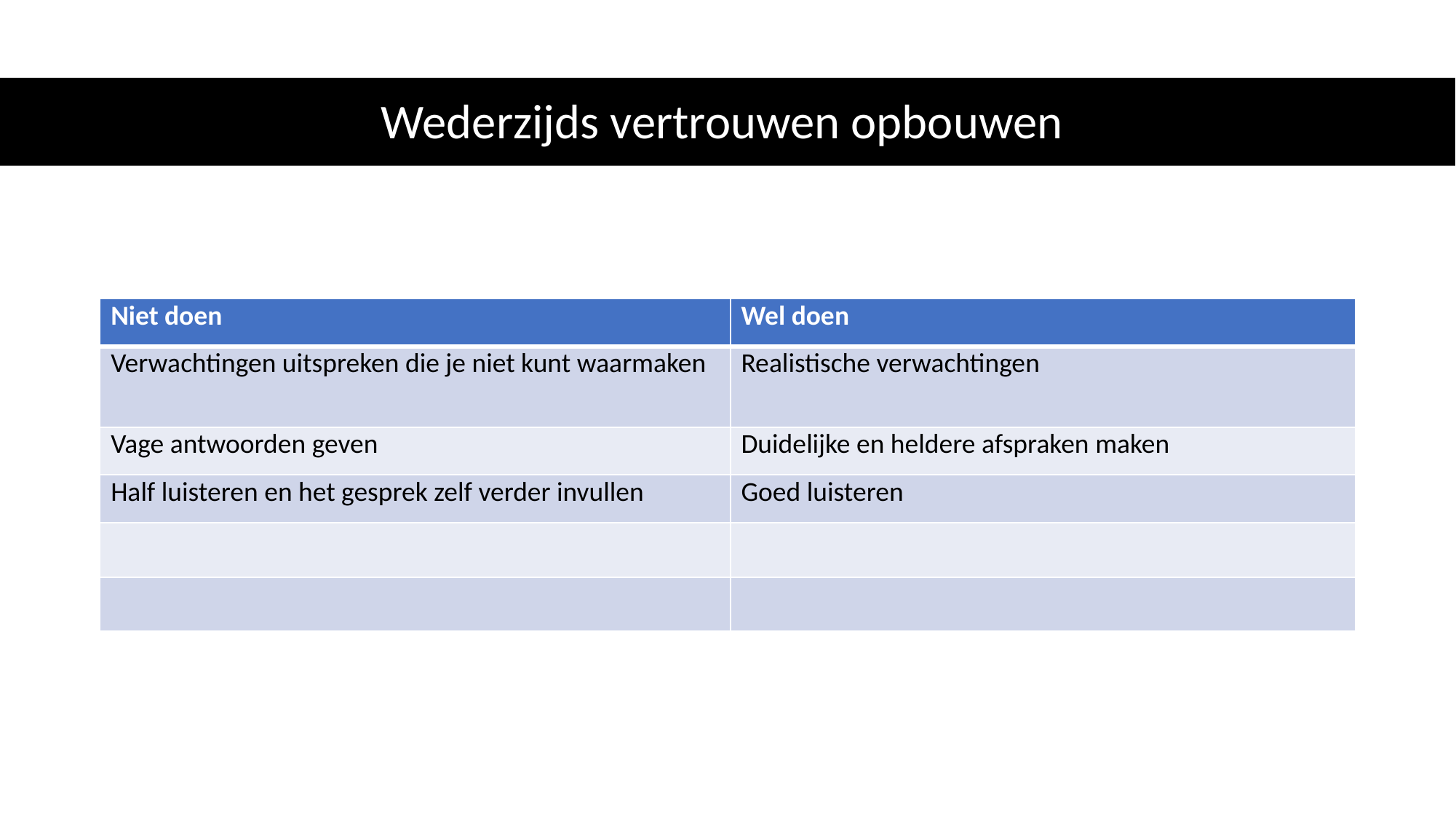

# Wederzijds vertrouwen opbouwen
| Niet doen | Wel doen |
| --- | --- |
| Verwachtingen uitspreken die je niet kunt waarmaken | Realistische verwachtingen |
| Vage antwoorden geven | Duidelijke en heldere afspraken maken |
| Half luisteren en het gesprek zelf verder invullen | Goed luisteren |
|  |  |
|  |  |